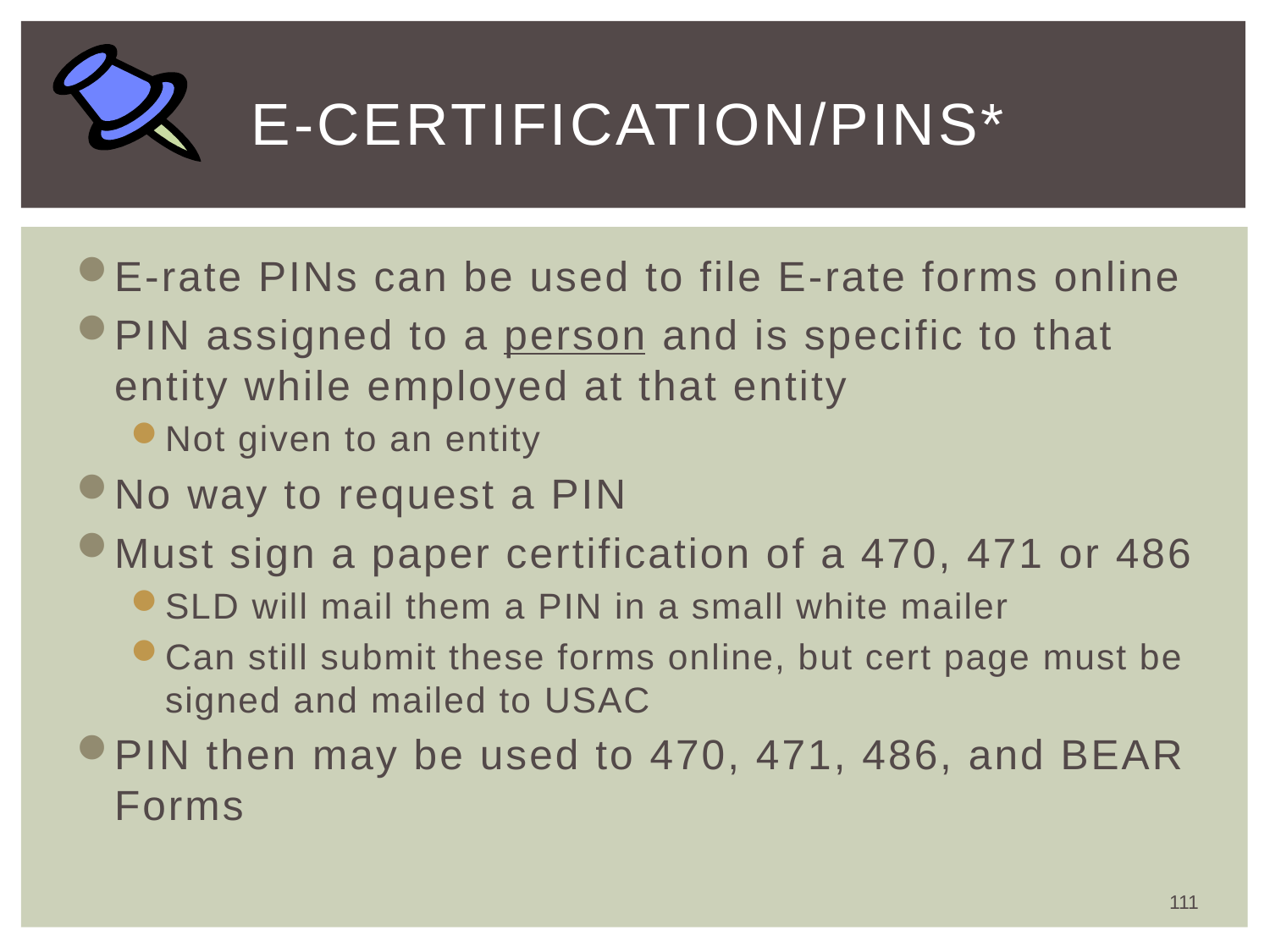

# E-Certification/PINs*
E-rate PINs can be used to file E-rate forms online
PIN assigned to a person and is specific to that entity while employed at that entity
Not given to an entity
No way to request a PIN
Must sign a paper certification of a 470, 471 or 486
SLD will mail them a PIN in a small white mailer
Can still submit these forms online, but cert page must be signed and mailed to USAC
PIN then may be used to 470, 471, 486, and BEAR Forms
111